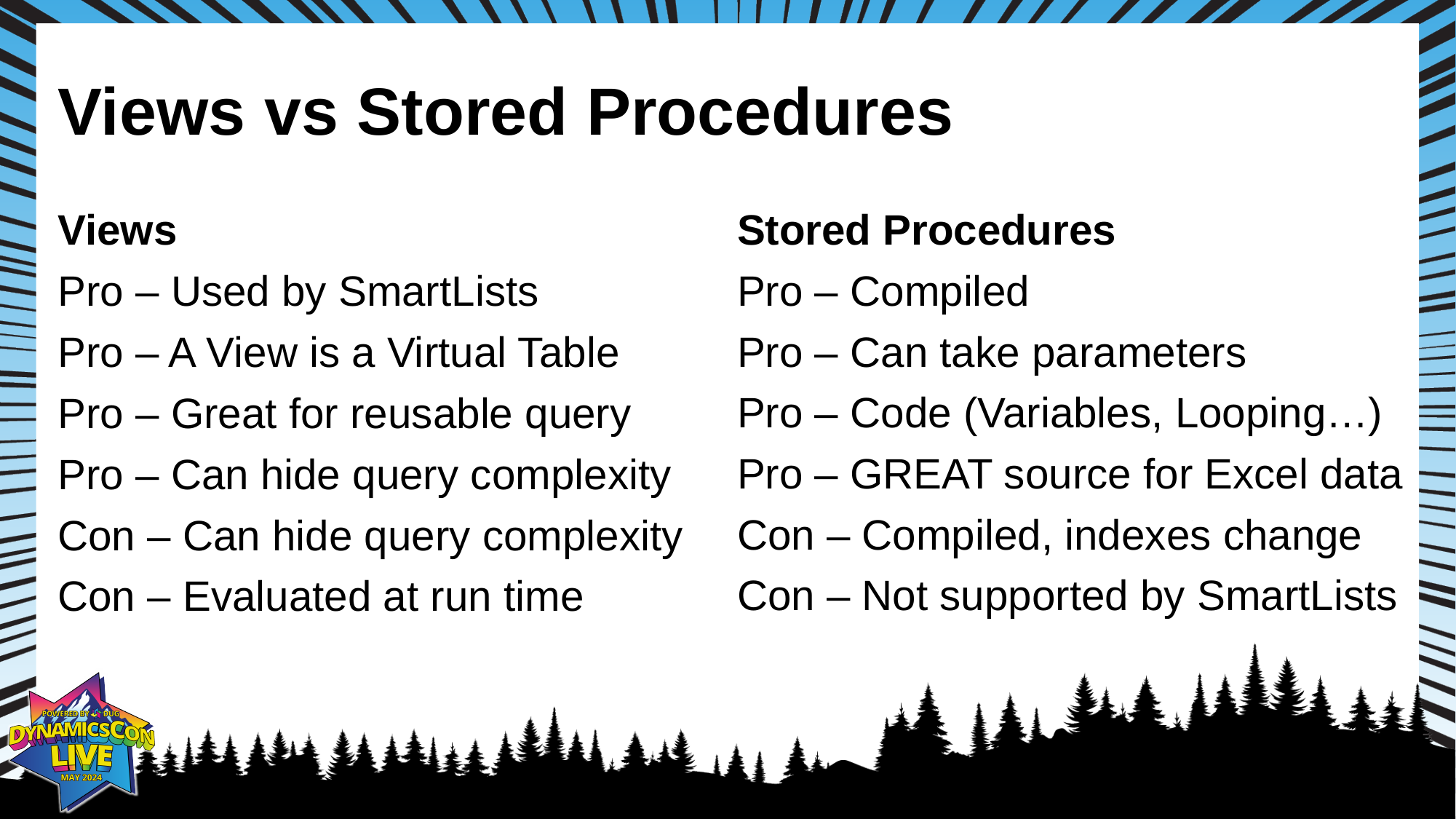

# Views vs Stored Procedures
Views
Pro – Used by SmartLists
Pro – A View is a Virtual Table
Pro – Great for reusable query
Pro – Can hide query complexity
Con – Can hide query complexity
Con – Evaluated at run time

Stored Procedures
Pro – Compiled
Pro – Can take parameters
Pro – Code (Variables, Looping…)
Pro – GREAT source for Excel data
Con – Compiled, indexes change
Con – Not supported by SmartLists